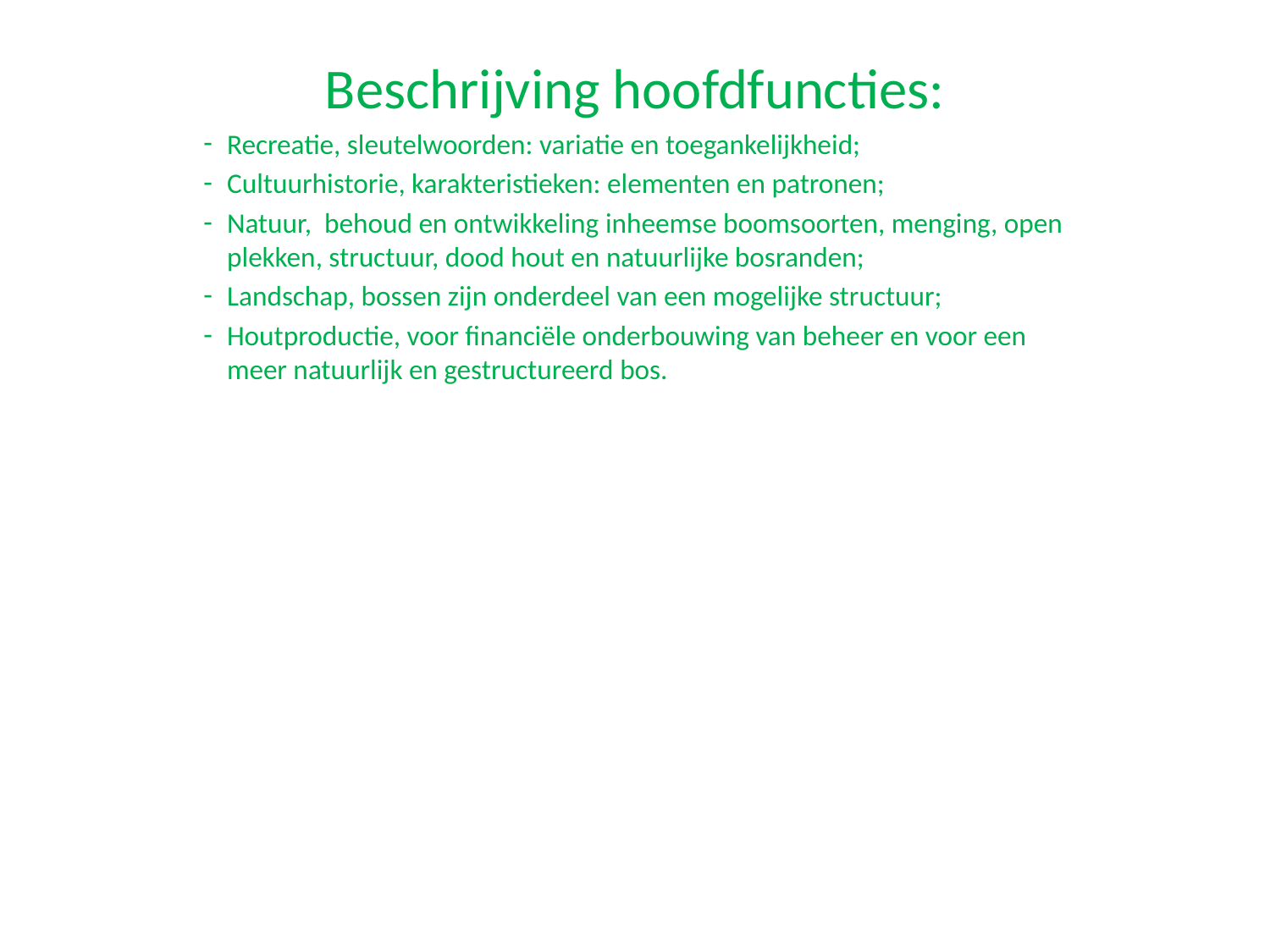

Beschrijving hoofdfuncties:
Recreatie, sleutelwoorden: variatie en toegankelijkheid;
Cultuurhistorie, karakteristieken: elementen en patronen;
Natuur,  behoud en ontwikkeling inheemse boomsoorten, menging, open plekken, structuur, dood hout en natuurlijke bosranden;
Landschap, bossen zijn onderdeel van een mogelijke structuur;
Houtproductie, voor financiële onderbouwing van beheer en voor een meer natuurlijk en gestructureerd bos.